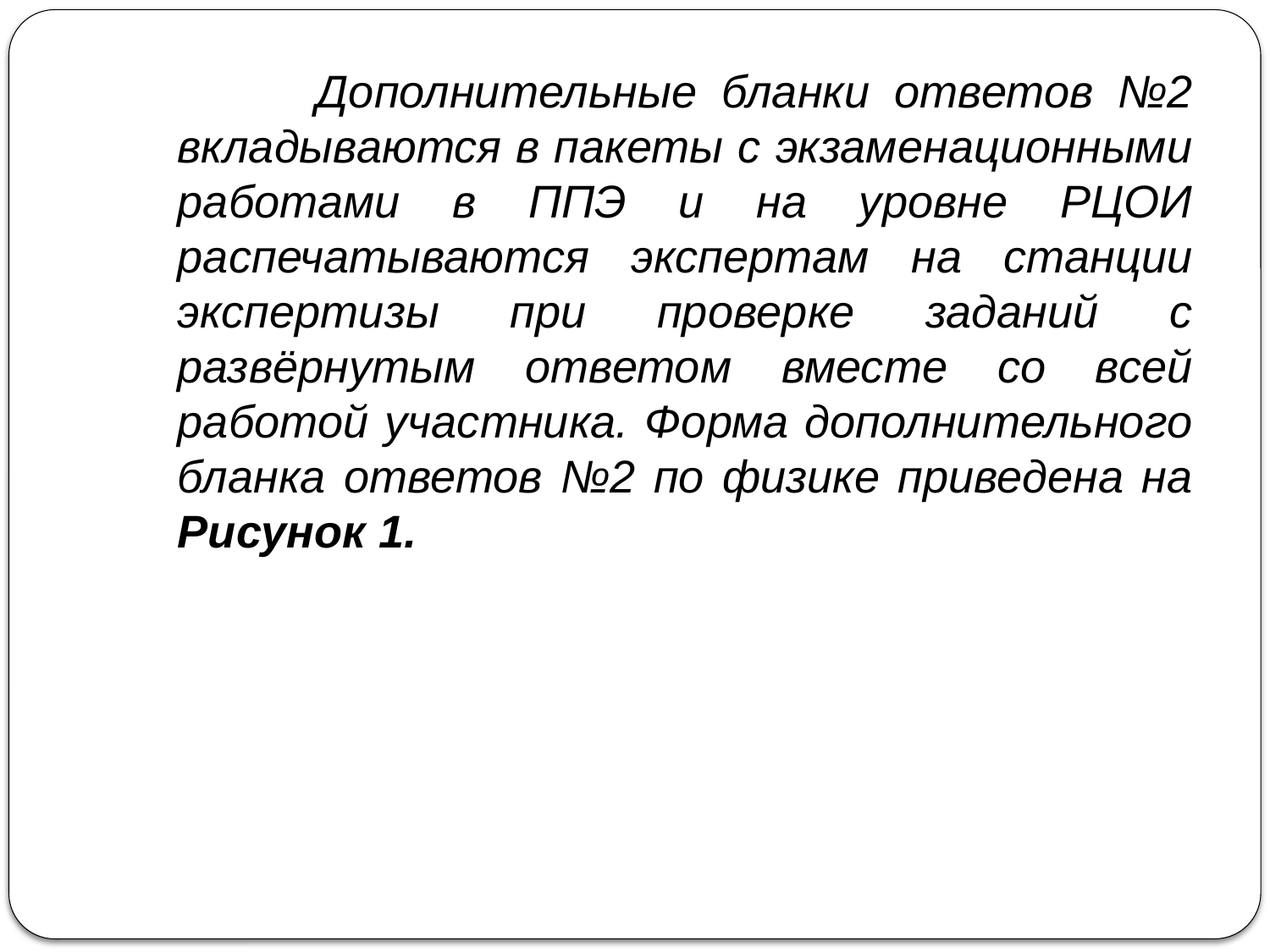

Дополнительные бланки ответов №2 вкладываются в пакеты с экзаменационными работами в ППЭ и на уровне РЦОИ распечатываются экспертам на станции экспертизы при проверке заданий с развёрнутым ответом вместе со всей работой участника. Форма дополнительного бланка ответов №2 по физике приведена на Рисунок 1.